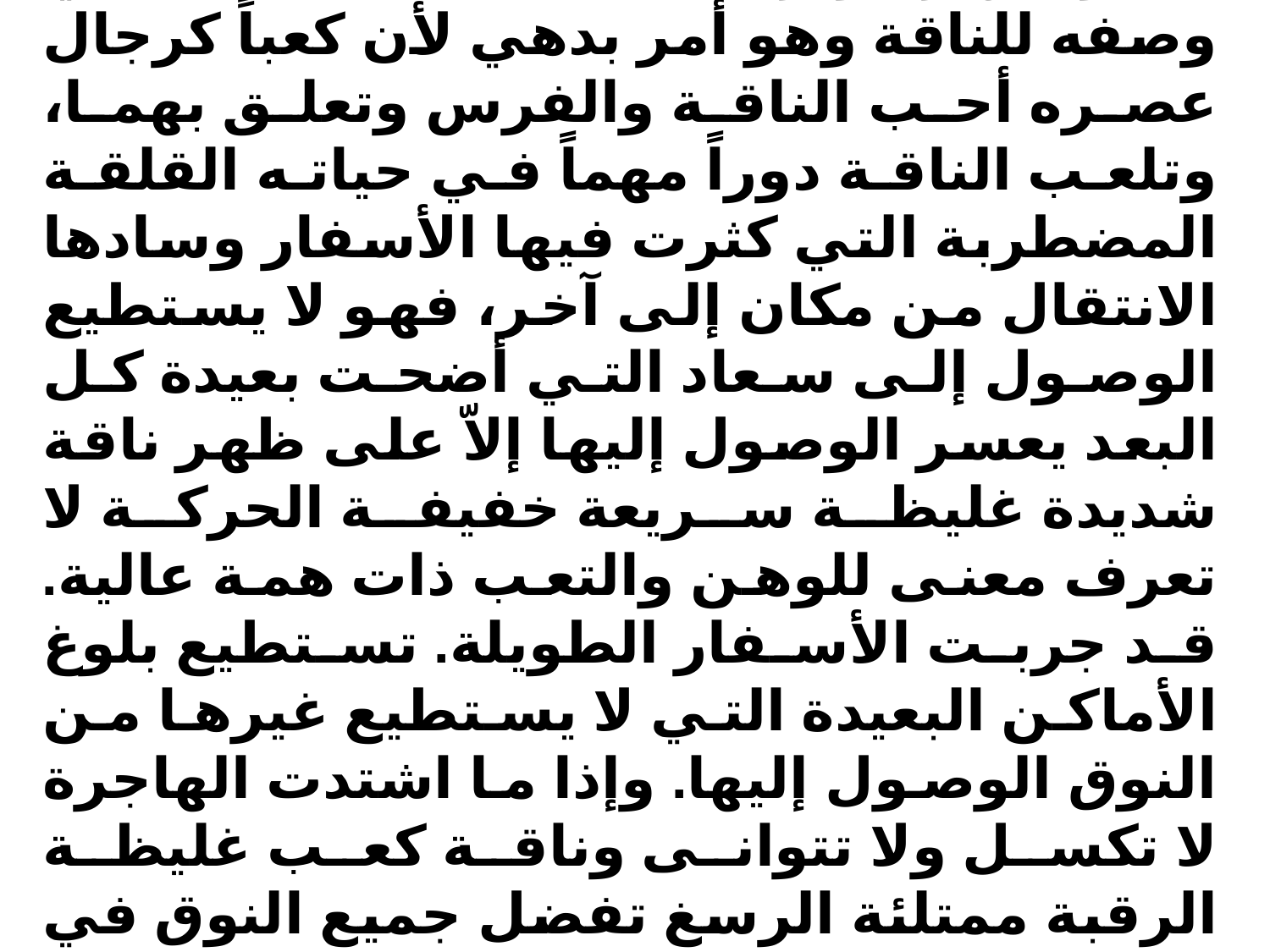

وتظهر مؤثرات البيئة بشكل أشمل في وصفه للناقة وهو أمر بدهي لأن كعباً كرجال عصره أحب الناقة والفرس وتعلق بهما، وتلعب الناقة دوراً مهماً في حياته القلقة المضطربة التي كثرت فيها الأسفار وسادها الانتقال من مكان إلى آخر، فهو لا يستطيع الوصول إلى سعاد التي أضحت بعيدة كل البعد يعسر الوصول إليها إلاّ على ظهر ناقة شديدة غليظة سريعة خفيفة الحركة لا تعرف معنى للوهن والتعب ذات همة عالية. قد جربت الأسفار الطويلة. تستطيع بلوغ الأماكن البعيدة التي لا يستطيع غيرها من النوق الوصول إليها. وإذا ما اشتدت الهاجرة لا تكسل ولا تتوانى وناقة كعب غليظة الرقبة ممتلئة الرسغ تفضل جميع النوق في عظم خلقها.